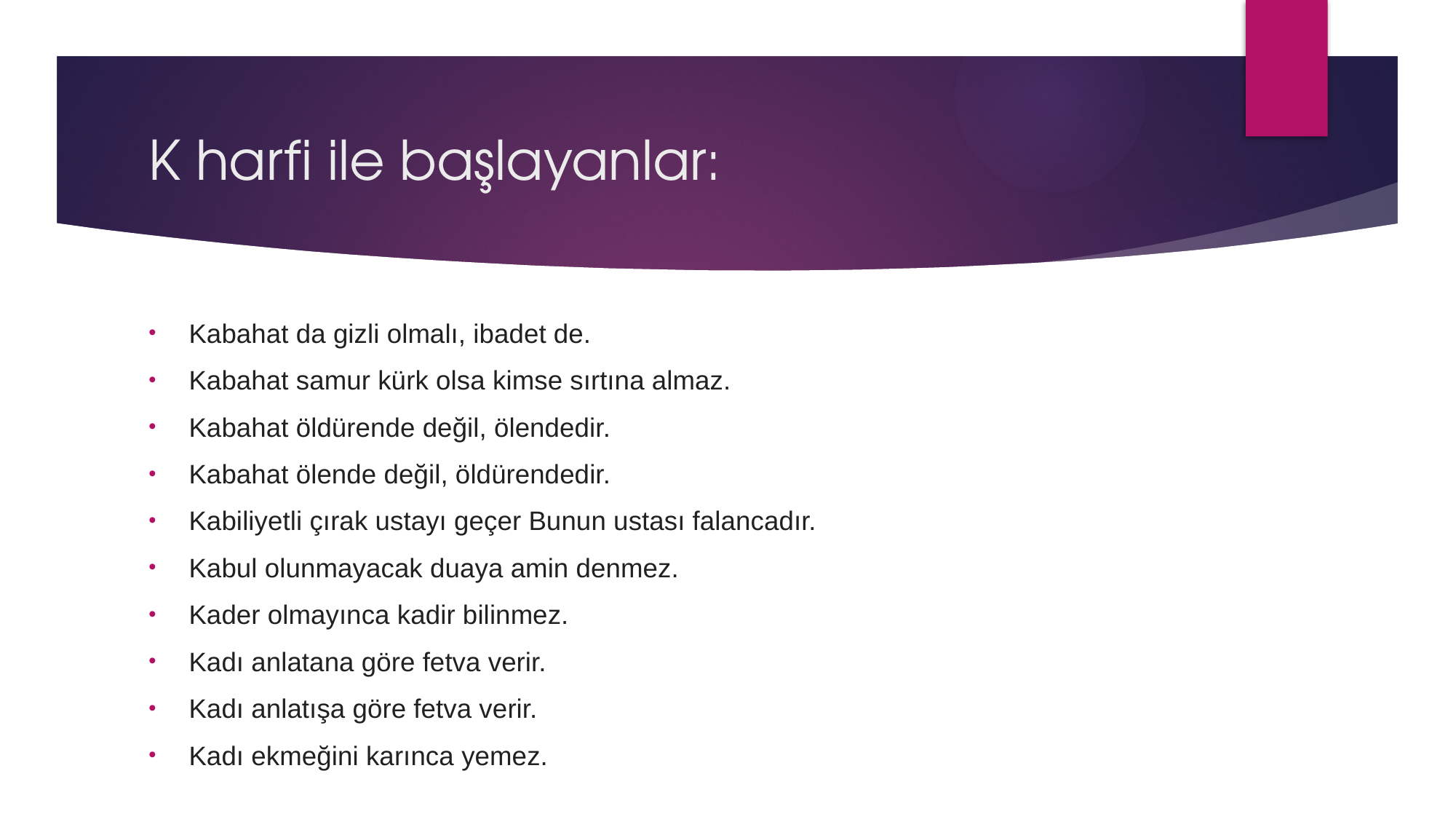

# K harfi ile başlayanlar:
Kabahat da gizli olmalı, ibadet de.
Kabahat samur kürk olsa kimse sırtına almaz.
Kabahat öldürende değil, ölendedir.
Kabahat ölende değil, öldürendedir.
Kabiliyetli çırak ustayı geçer Bunun ustası falancadır.
Kabul olunmayacak duaya amin denmez.
Kader olmayınca kadir bilinmez.
Kadı anlatana göre fetva verir.
Kadı anlatışa göre fetva verir.
Kadı ekmeğini karınca yemez.